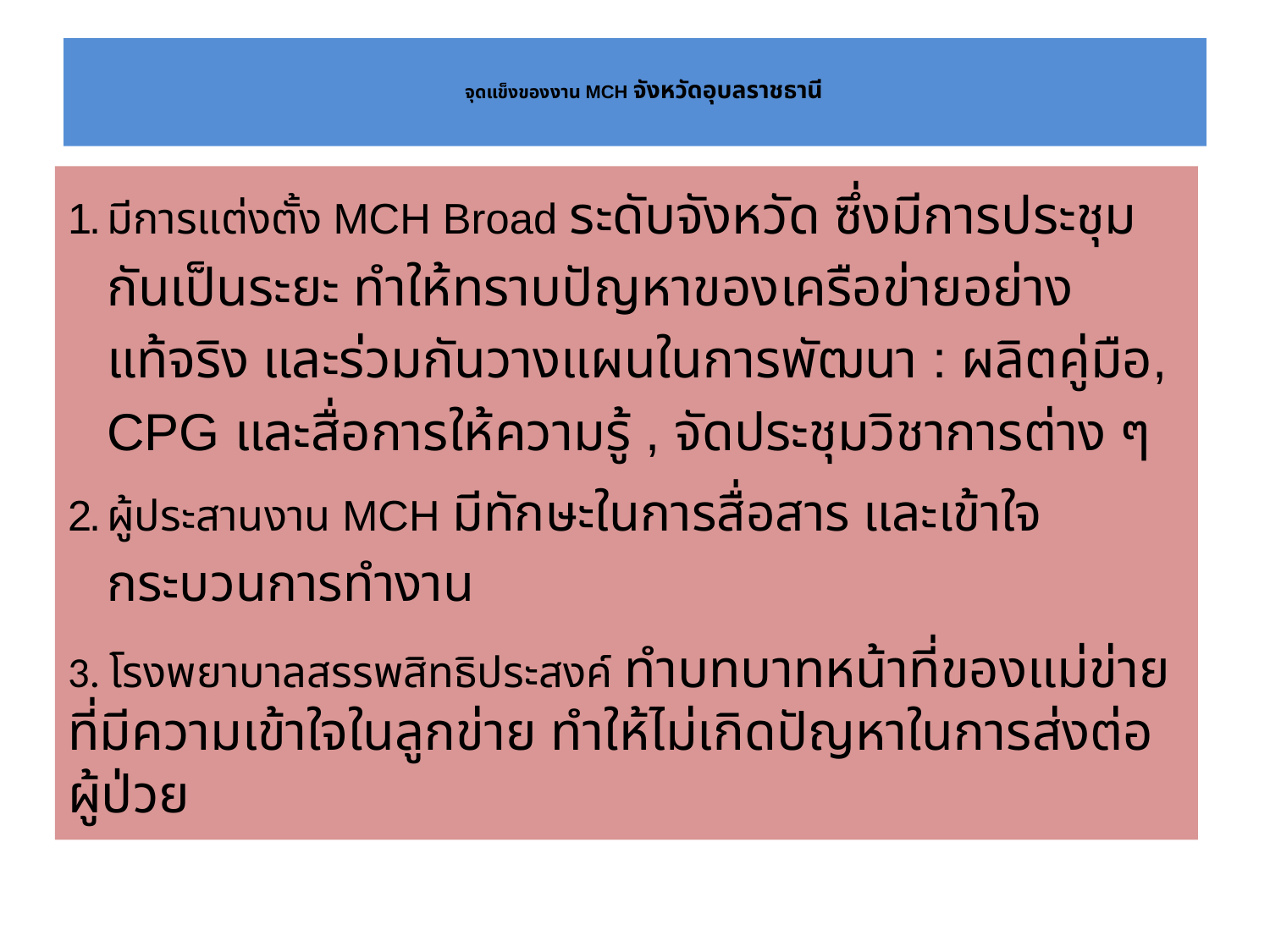

# จุดแข็งของงาน MCH จังหวัดอุบลราชธานี
มีการแต่งตั้ง MCH Broad ระดับจังหวัด ซึ่งมีการประชุมกันเป็นระยะ ทำให้ทราบปัญหาของเครือข่ายอย่างแท้จริง และร่วมกันวางแผนในการพัฒนา : ผลิตคู่มือ, CPG และสื่อการให้ความรู้ , จัดประชุมวิชาการต่าง ๆ
ผู้ประสานงาน MCH มีทักษะในการสื่อสาร และเข้าใจกระบวนการทำงาน
3. โรงพยาบาลสรรพสิทธิประสงค์ ทำบทบาทหน้าที่ของแม่ข่าย ที่มีความเข้าใจในลูกข่าย ทำให้ไม่เกิดปัญหาในการส่งต่อผู้ป่วย